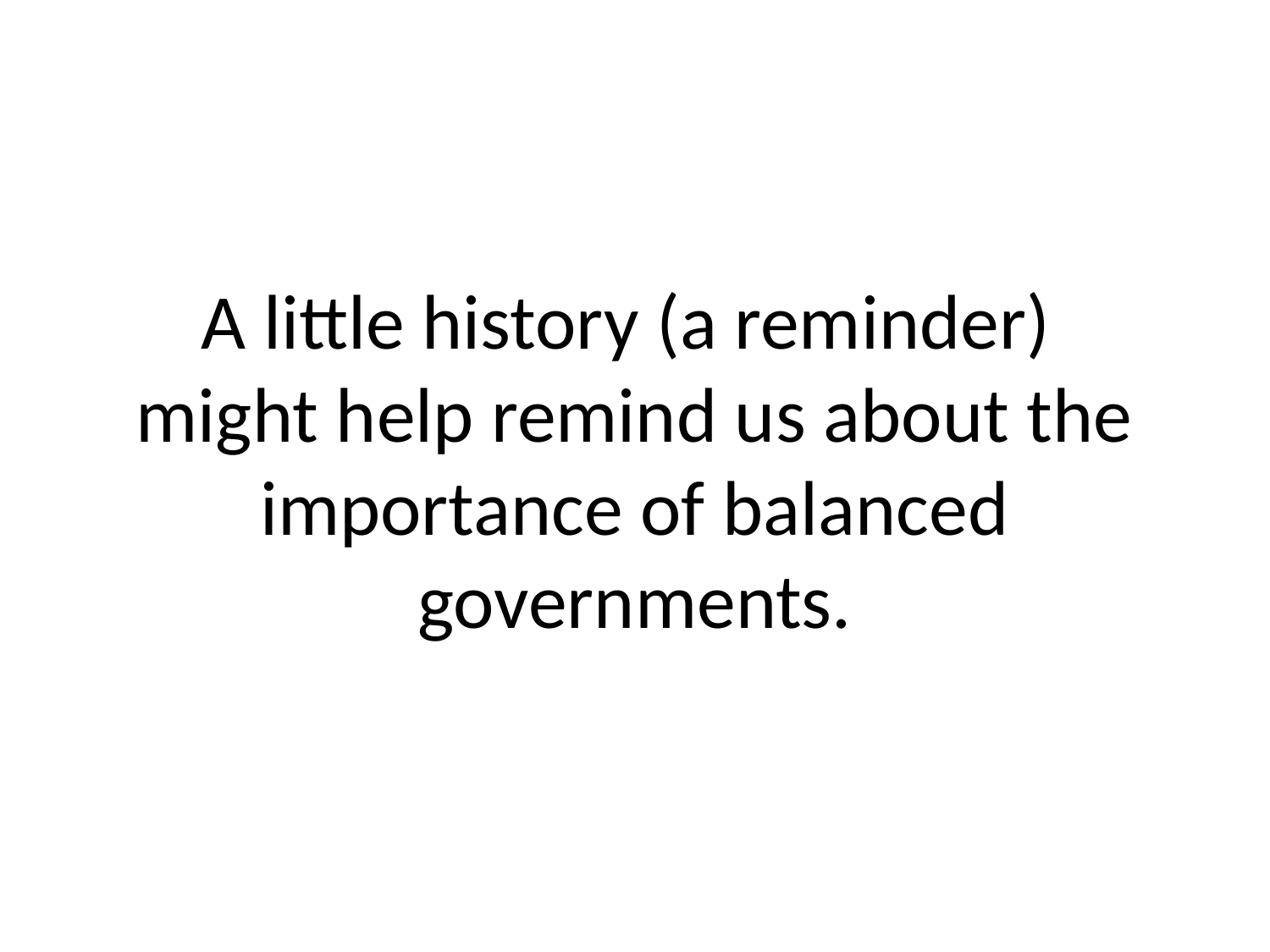

# A little history (a reminder) might help remind us about the importance of balanced governments.